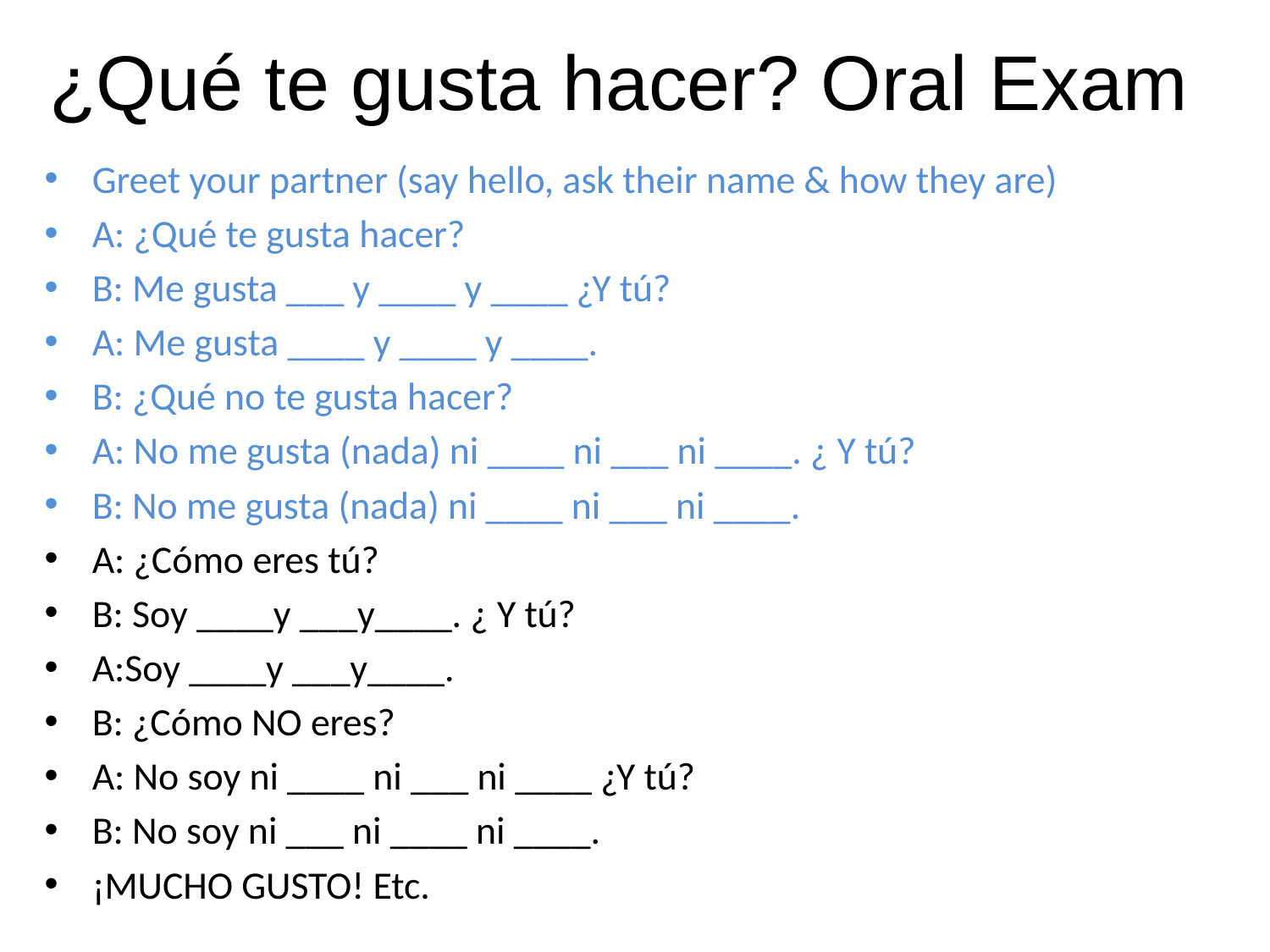

# ¿Qué te gusta hacer? Oral Exam
Greet your partner (say hello, ask their name & how they are)
A: ¿Qué te gusta hacer?
B: Me gusta ___ y ____ y ____ ¿Y tú?
A: Me gusta ____ y ____ y ____.
B: ¿Qué no te gusta hacer?
A: No me gusta (nada) ni ____ ni ___ ni ____. ¿ Y tú?
B: No me gusta (nada) ni ____ ni ___ ni ____.
A: ¿Cómo eres tú?
B: Soy ____y ___y____. ¿ Y tú?
A:Soy ____y ___y____.
B: ¿Cómo NO eres?
A: No soy ni ____ ni ___ ni ____ ¿Y tú?
B: No soy ni ___ ni ____ ni ____.
¡MUCHO GUSTO! Etc.